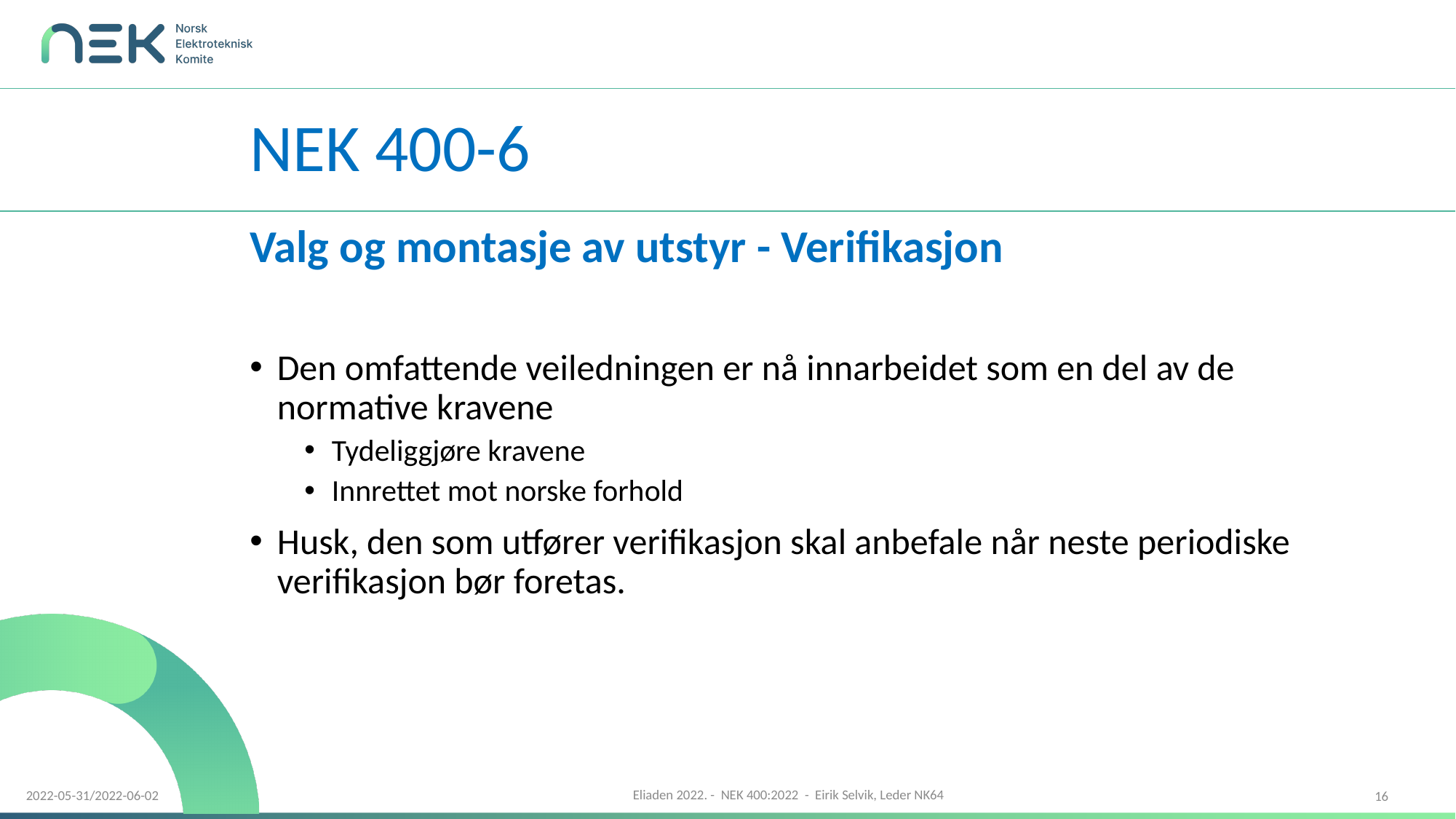

# NEK 400-6
Valg og montasje av utstyr - Verifikasjon

Den omfattende veiledningen er nå innarbeidet som en del av de normative kravene
Tydeliggjøre kravene
Innrettet mot norske forhold
Husk, den som utfører verifikasjon skal anbefale når neste periodiske verifikasjon bør foretas.
16
2022-05-31/2022-06-02
Eliaden 2022. -  NEK 400:2022  -  Eirik Selvik, Leder NK64